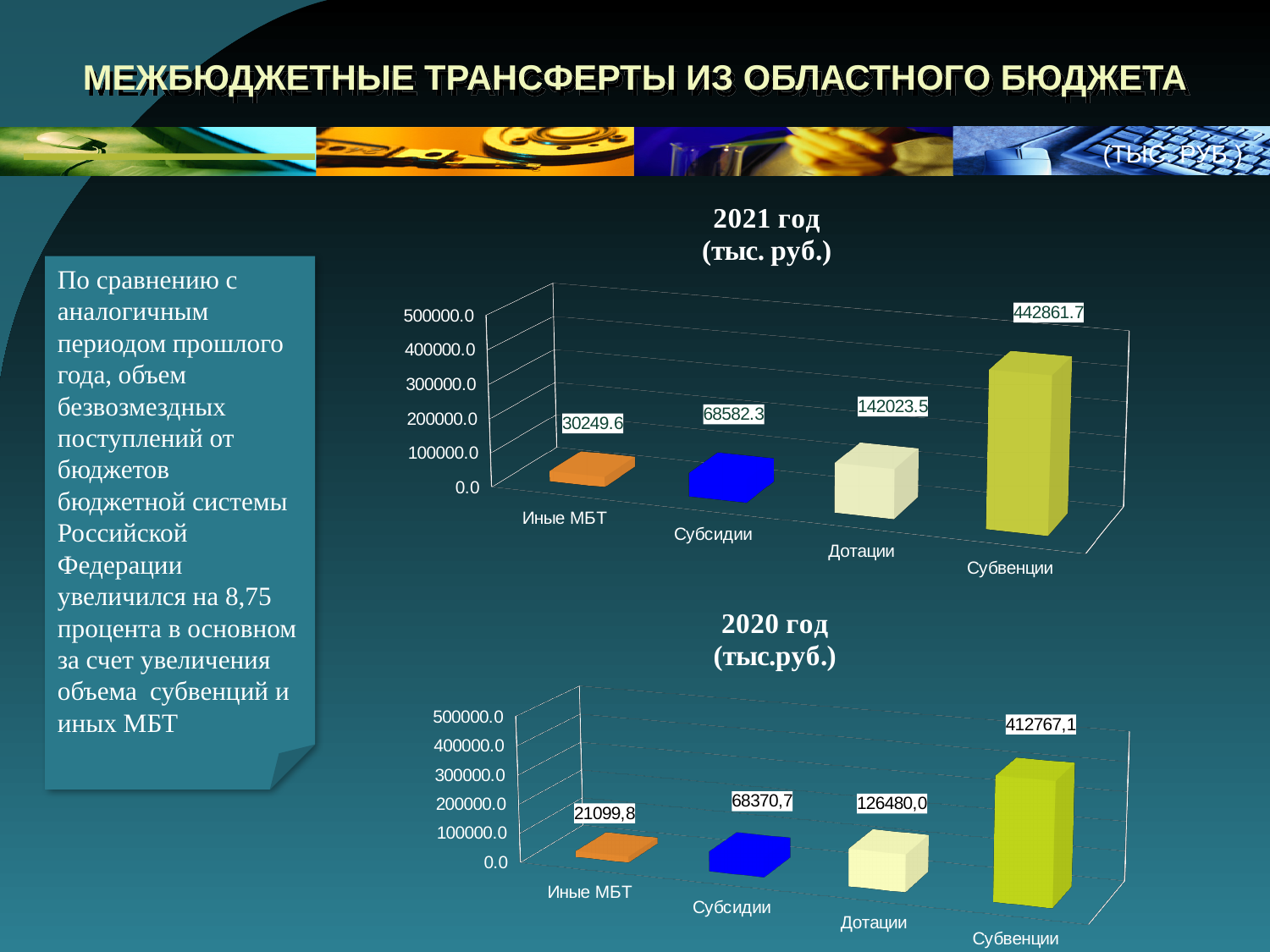

# МЕЖБЮДЖЕТНЫЕ ТРАНСФЕРТЫ ИЗ ОБЛАСТНОГО БЮДЖЕТА
(ТЫС. РУБ.)

[unsupported chart]

По сравнению с аналогичным периодом прошлого года, объем безвозмездных поступлений от бюджетов бюджетной системы Российской Федерации увеличился на 8,75 процента в основном за счет увеличения объема  субвенций и иных МБТ

[unsupported chart]